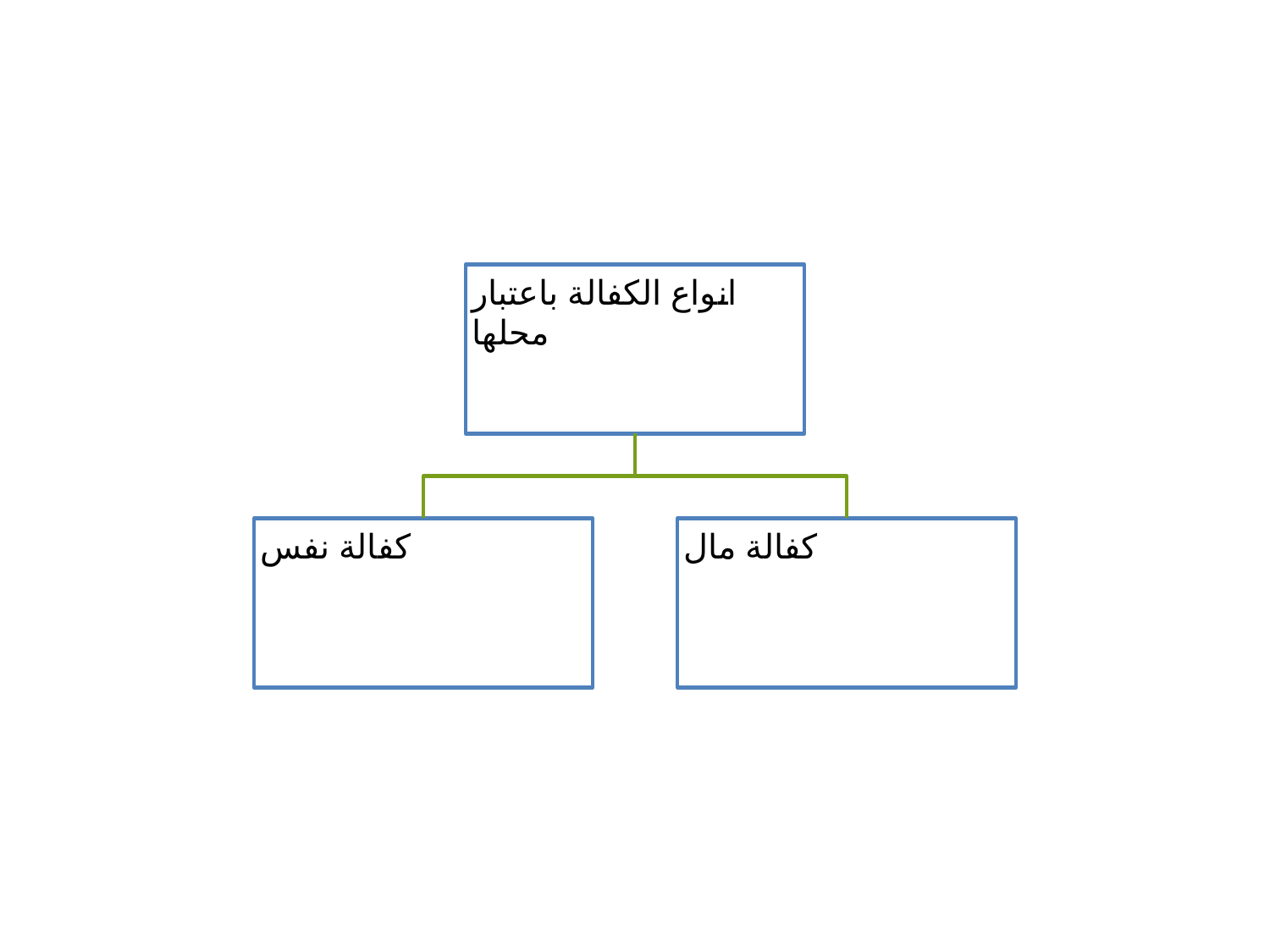

انواع الكفالة باعتبار محلها

كفالة نفس

كفالة مال